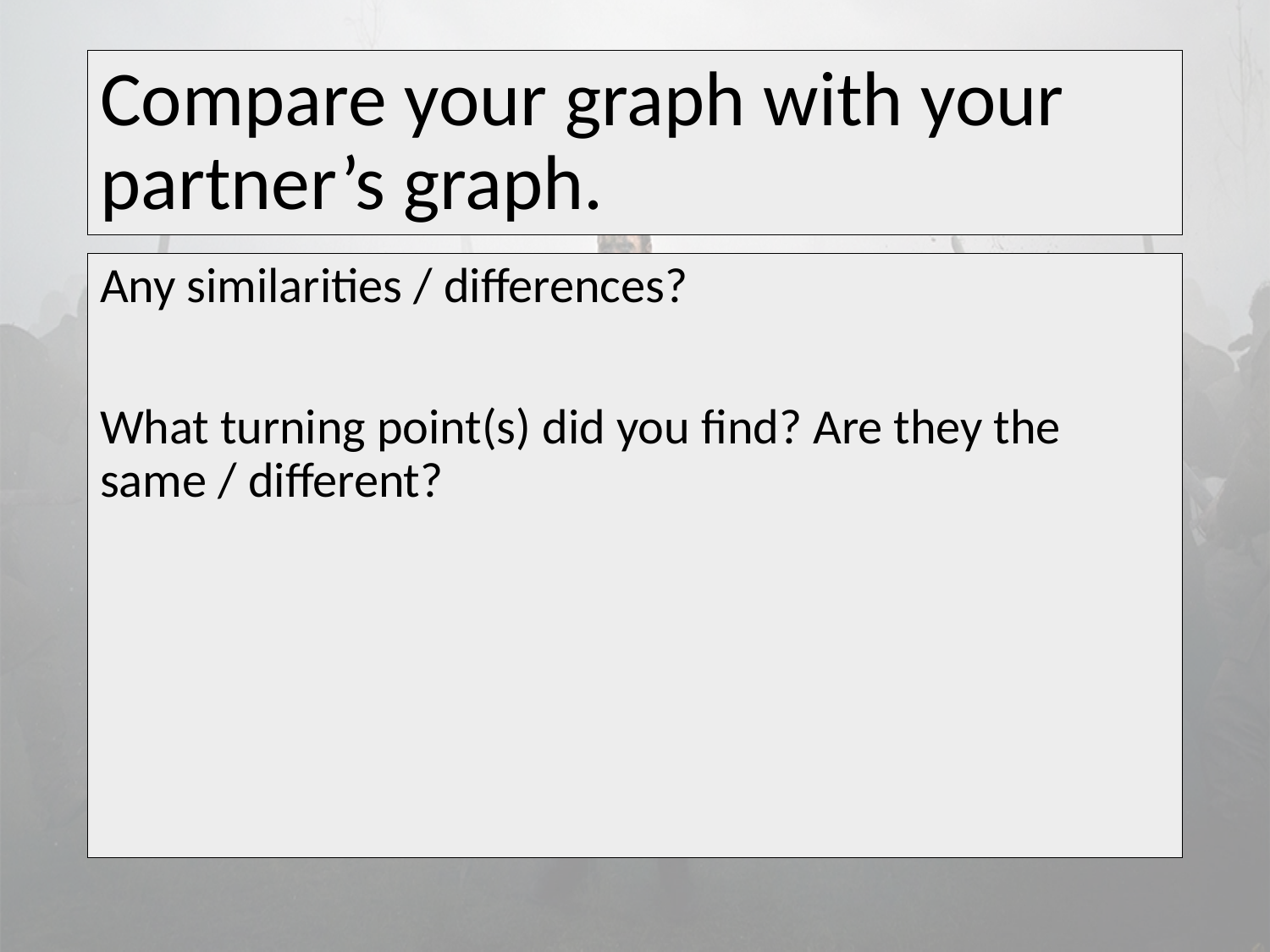

# Compare your graph with your partner’s graph.
Any similarities / differences?

What turning point(s) did you find? Are they the same / different?